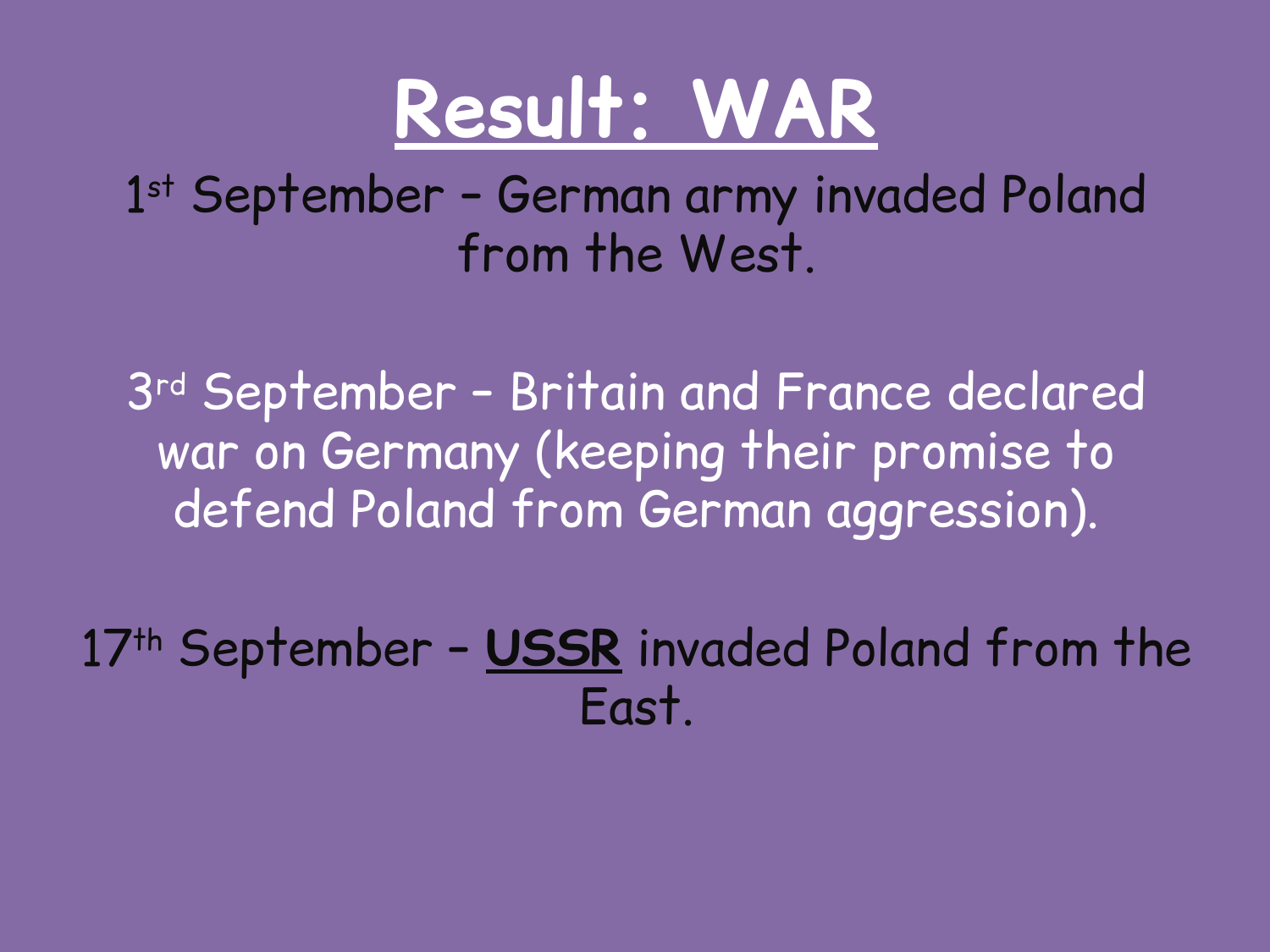

# Result: WAR
1st September – German army invaded Poland from the West.

3rd September – Britain and France declared war on Germany (keeping their promise to defend Poland from German aggression).

17th September – USSR invaded Poland from the East.